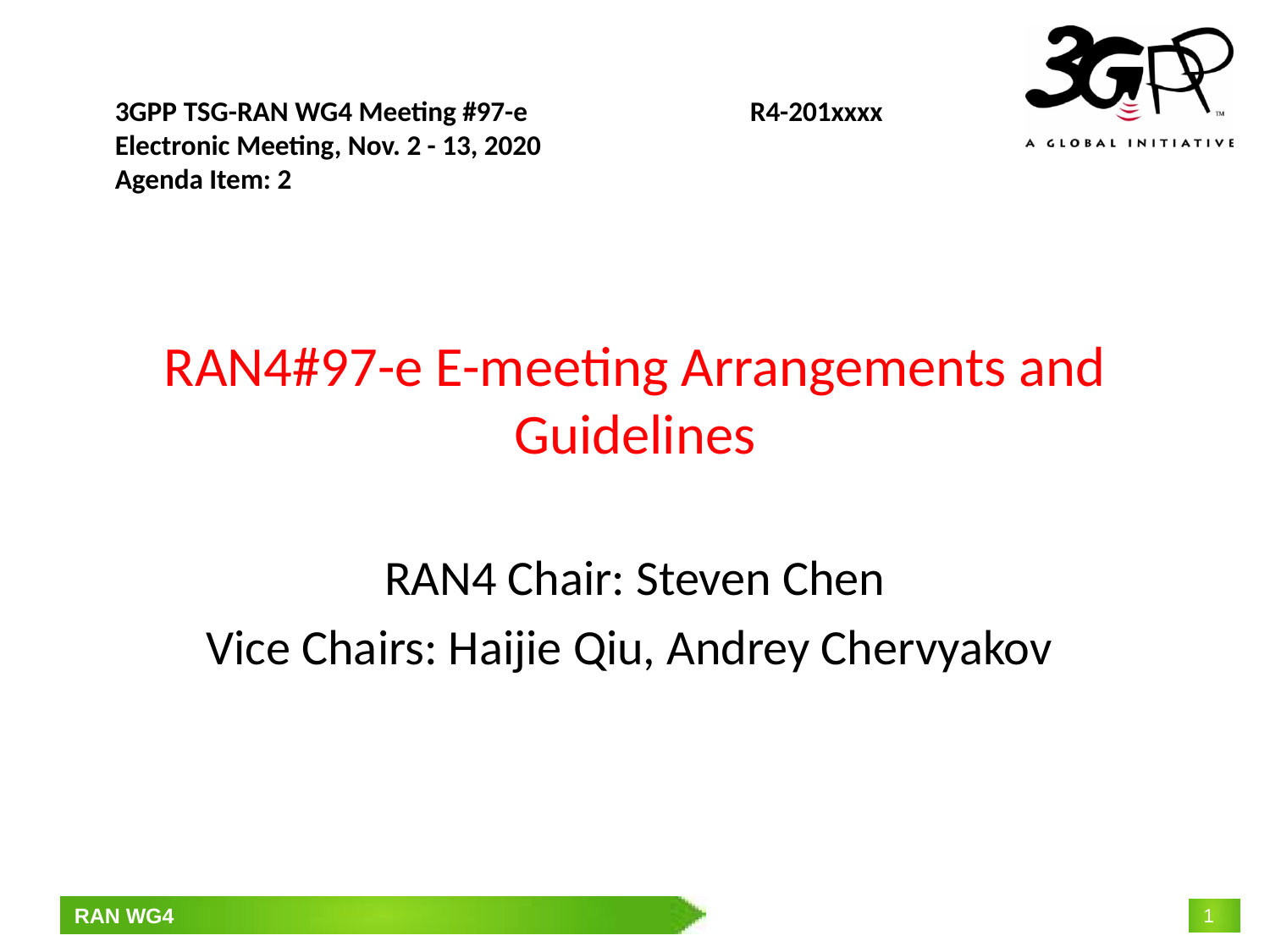

3GPP TSG-RAN WG4 Meeting #97-e		R4-201xxxx
Electronic Meeting, Nov. 2 - 13, 2020
Agenda Item: 2

# RAN4#97-e E-meeting Arrangements and Guidelines
RAN4 Chair: Steven Chen
Vice Chairs: Haijie Qiu, Andrey Chervyakov